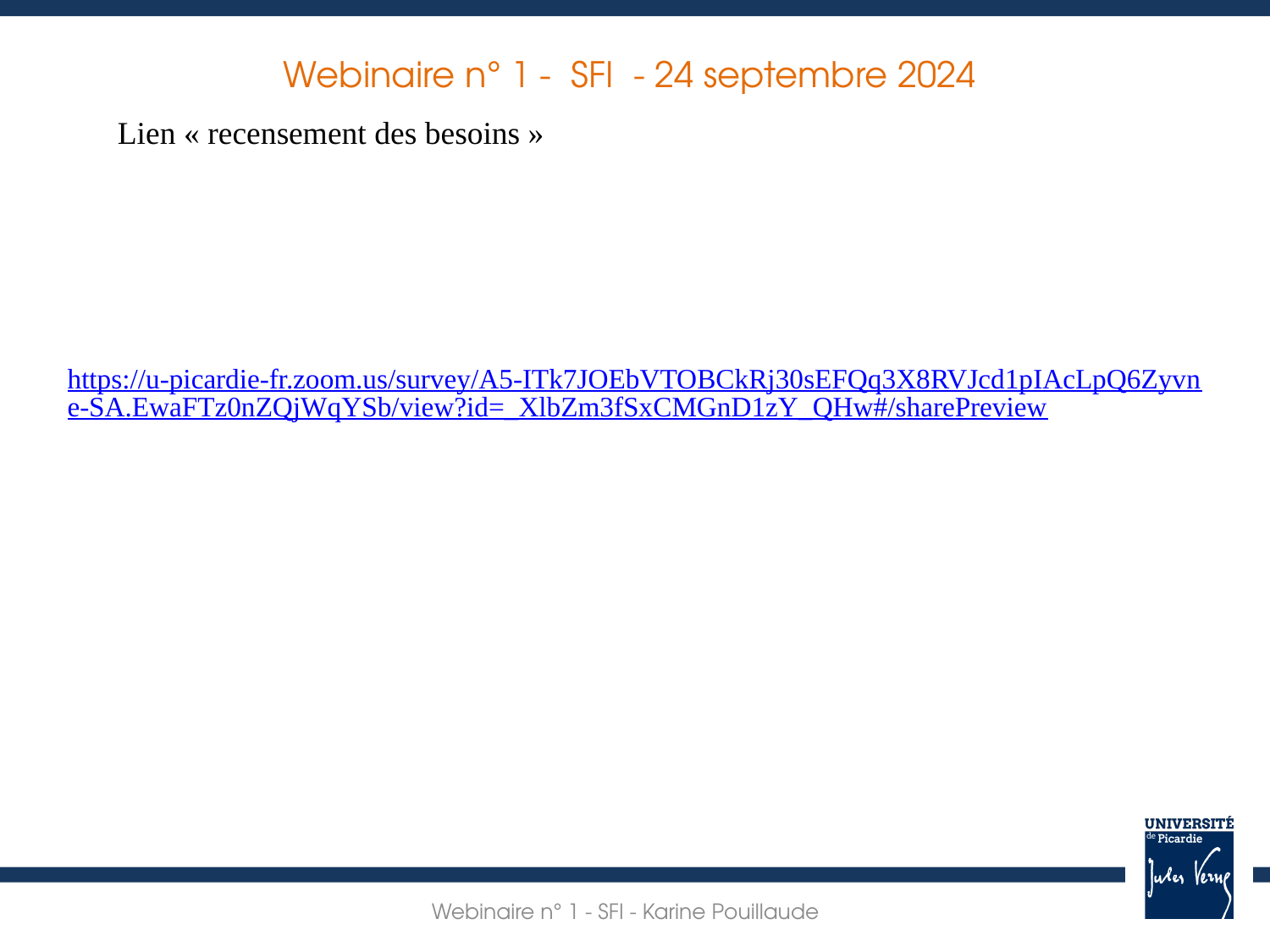

Webinaire n° 1 -  SFI  - 24 septembre 2024
Lien « recensement des besoins »
https://u-picardie-fr.zoom.us/survey/A5-ITk7JOEbVTOBCkRj30sEFQq3X8RVJcd1pIAcLpQ6Zyvne-SA.EwaFTz0nZQjWqYSb/view?id=_XlbZm3fSxCMGnD1zY_QHw#/sharePreview
Webinaire n° 1 - SFI - Karine Pouillaude